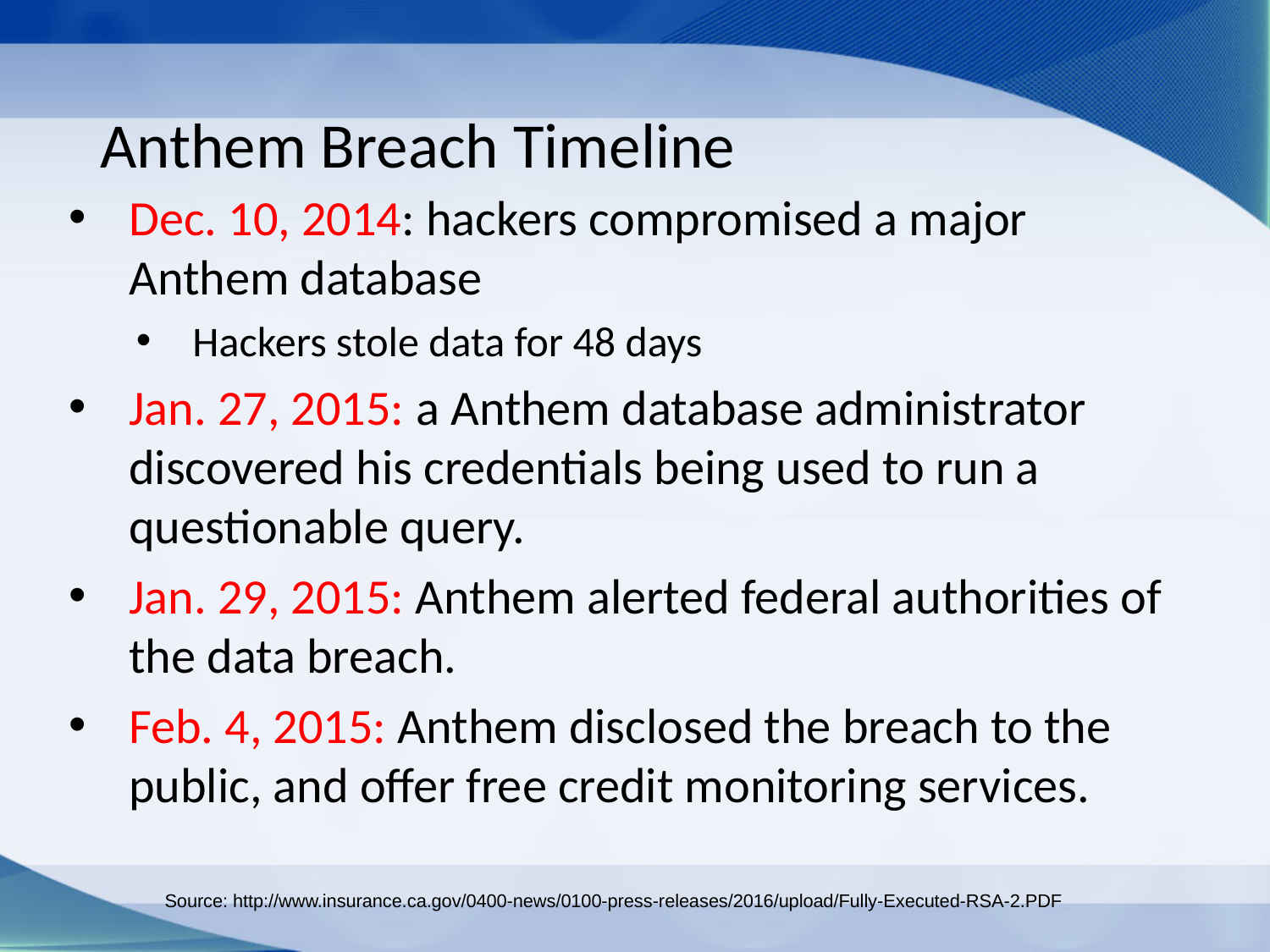

# Anthem Breach Timeline
Dec. 10, 2014: hackers compromised a major Anthem database
Hackers stole data for 48 days
Jan. 27, 2015: a Anthem database administrator discovered his credentials being used to run a questionable query.
Jan. 29, 2015: Anthem alerted federal authorities of the data breach.
Feb. 4, 2015: Anthem disclosed the breach to the public, and offer free credit monitoring services.
Source: http://www.insurance.ca.gov/0400-news/0100-press-releases/2016/upload/Fully-Executed-RSA-2.PDF